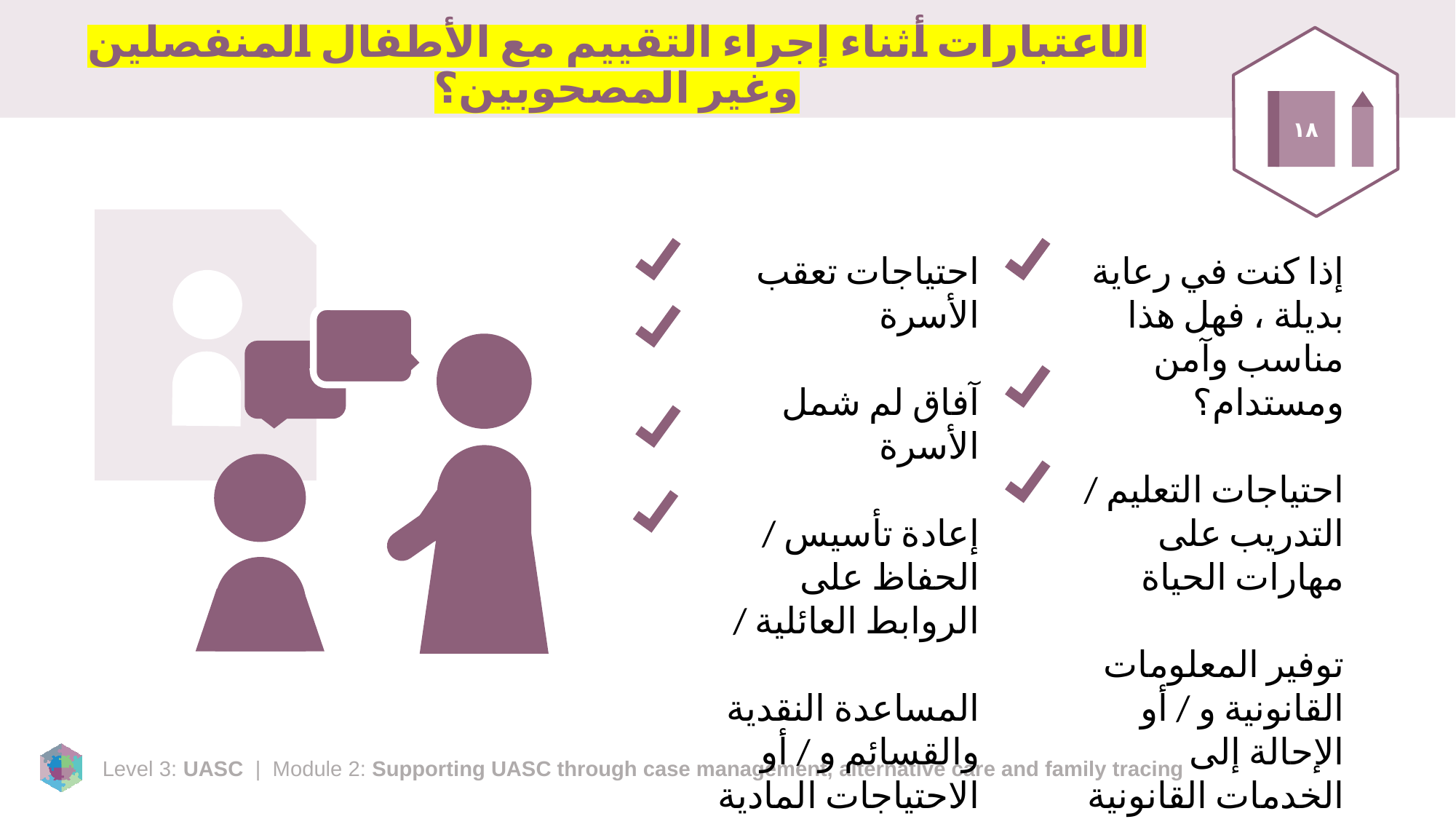

# الاعتبارات أثناء إجراء التقييم مع الأطفال المنفصلين وغير المصحوبين؟

١٨

احتياجات تعقب الأسرة

آفاق لم شمل الأسرة

إعادة تأسيس / الحفاظ على الروابط العائلية /

المساعدة النقدية والقسائم و / أو الاحتياجات المادية
إذا كنت في رعاية بديلة ، فهل هذا مناسب وآمن ومستدام؟

احتياجات التعليم /  التدريب على مهارات الحياة

توفير المعلومات القانونية و / أو الإحالة إلى الخدمات القانونية